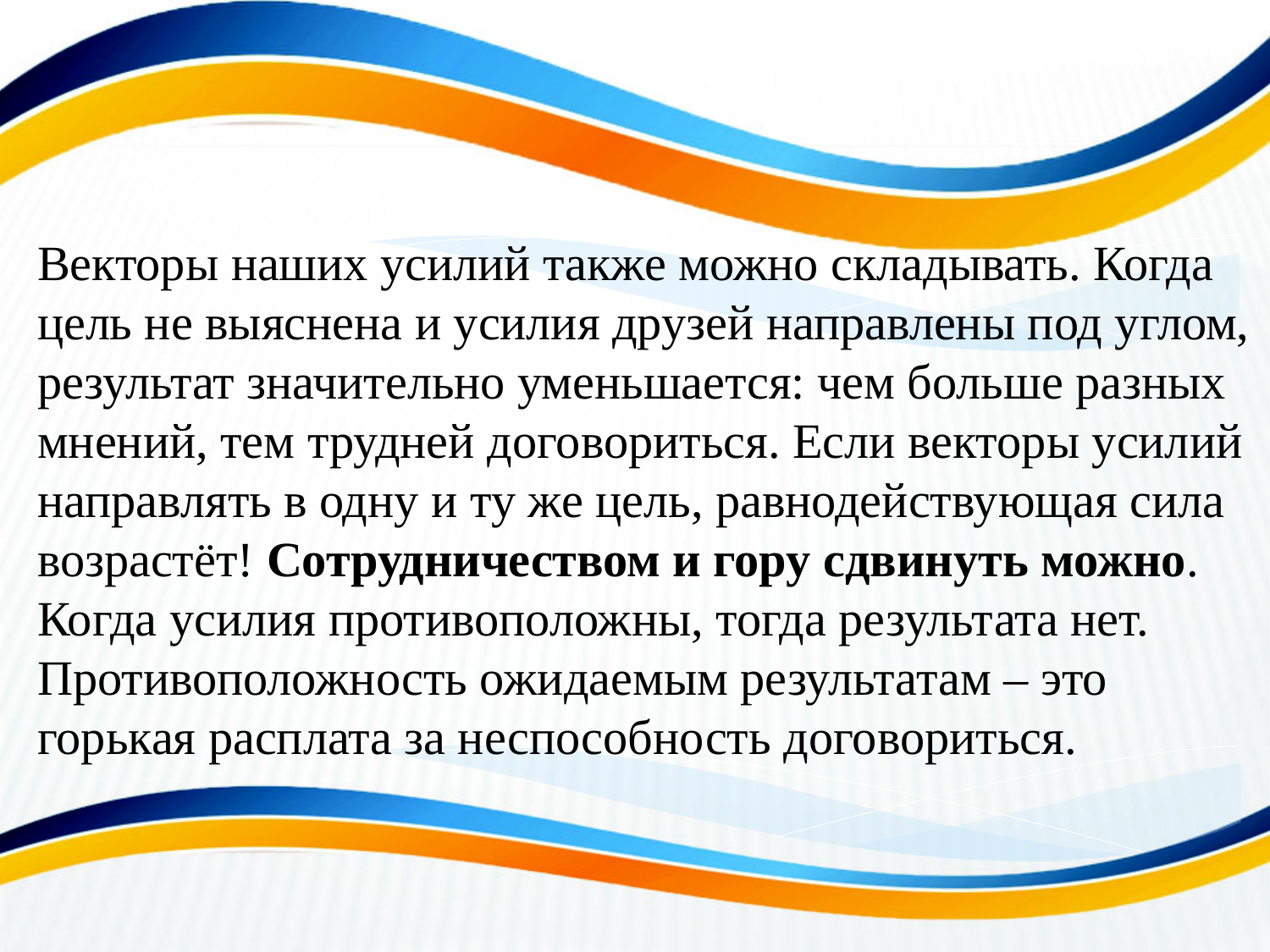

Векторы наших усилий также можно складывать. Когда цель не выяснена и усилия друзей направлены под углом, результат значительно уменьшается: чем больше разных мнений, тем трудней договориться. Если векторы усилий направлять в одну и ту же цель, равнодействующая сила возрастёт! Сотрудничеством и гору сдвинуть можно. Когда усилия противоположны, тогда результата нет. Противоположность ожидаемым результатам – это горькая расплата за неспособность договориться.